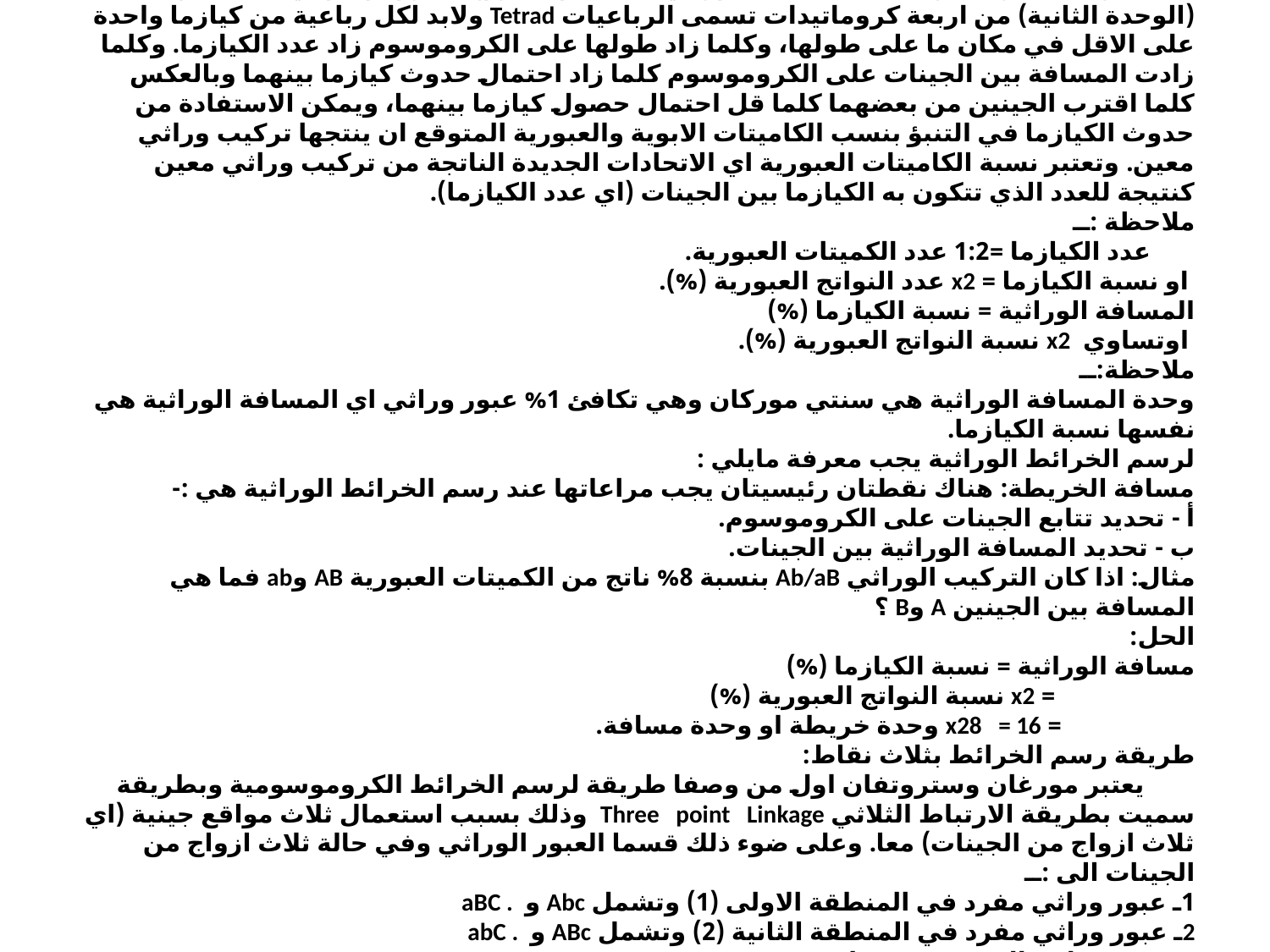

# تكرار الكيازما ورسم الخرائط الوراثية : تعرف الكيازما بانها نقطة التبادل الوراثي، اذا يتكون الزوج الكروموسومي المتلاصق (الوحدة الثانية) من اربعة كروماتيدات تسمى الرباعيات Tetrad ولابد لكل رباعية من كيازما واحدة على الاقل في مكان ما على طولها، وكلما زاد طولها على الكروموسوم زاد عدد الكيازما. وكلما زادت المسافة بين الجينات على الكروموسوم كلما زاد احتمال حدوث كيازما بينهما وبالعكس كلما اقترب الجينين من بعضهما كلما قل احتمال حصول كيازما بينهما، ويمكن الاستفادة من حدوث الكيازما في التنبؤ بنسب الكاميتات الابوية والعبورية المتوقع ان ينتجها تركيب وراثي معين. وتعتبر نسبة الكاميتات العبورية اي الاتحادات الجديدة الناتجة من تركيب وراثي معين كنتيجة للعدد الذي تتكون به الكيازما بين الجينات (اي عدد الكيازما). ملاحظة :ــ عدد الكيازما =1:2 عدد الكميتات العبورية. او نسبة الكيازما = x2 عدد النواتج العبورية (%). المسافة الوراثية = نسبة الكيازما (%) اوتساوي  x2 نسبة النواتج العبورية (%). ملاحظة:ــ وحدة المسافة الوراثية هي سنتي موركان وهي تكافئ 1% عبور وراثي اي المسافة الوراثية هي نفسها نسبة الكيازما. لرسم الخرائط الوراثية يجب معرفة مايلي : مسافة الخريطة: هناك نقطتان رئيسيتان يجب مراعاتها عند رسم الخرائط الوراثية هي :- أ - تحديد تتابع الجينات على الكروموسوم. ب - تحديد المسافة الوراثية بين الجينات. مثال: اذا كان التركيب الوراثي Ab/aB بنسبة 8% ناتج من الكميتات العبورية AB وab فما هي المسافة بين الجينين A وB ؟ الحل: مسافة الوراثية = نسبة الكيازما (%) = x2 نسبة النواتج العبورية (%) = x28   = 16 وحدة خريطة او وحدة مسافة. طريقة رسم الخرائط بثلاث نقاط: يعتبر مورغان وستروتفان اول من وصفا طريقة لرسم الخرائط الكروموسومية وبطريقة سميت بطريقة الارتباط الثلاثي Three   point   Linkage  وذلك بسبب استعمال ثلاث مواقع جينية (اي ثلاث ازواج من الجينات) معا. وعلى ضوء ذلك قسما العبور الوراثي وفي حالة ثلاث ازواج من الجينات الى :ــ 1ـ عبور وراثي مفرد في المنطقة الاولى (1) وتشمل Abc و aBC . 2ـ عبور وراثي مفرد في المنطقة الثانية (2) وتشمل ABc و abC . 3ـ عبور وراثي المزدوج ويشمل: AbC و aBc . اما التراكيب الابوية فهي تشمل : ABC   و abc .